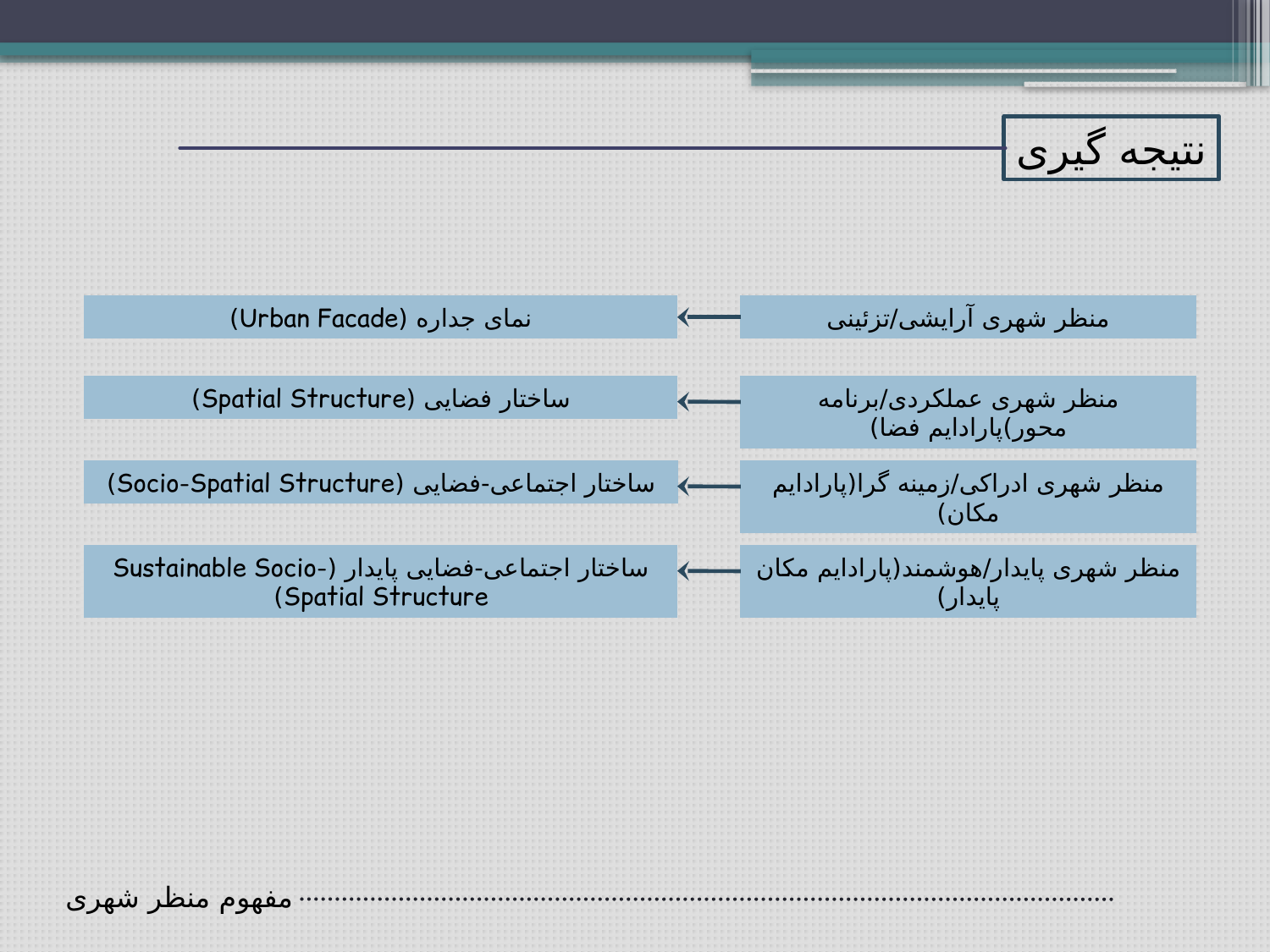

نتیجه گیری
نمای جداره (Urban Facade)
منظر شهری آرایشی/تزئینی
ساختار فضایی (Spatial Structure)
منظر شهری عملکردی/برنامه محور)پارادایم فضا)
ساختار اجتماعی-فضایی (Socio-Spatial Structure)
منظر شهری ادراکی/زمینه گرا(پارادایم مکان)
ساختار اجتماعی-فضایی پایدار (Sustainable Socio-Spatial Structure)
منظر شهری پایدار/هوشمند(پارادایم مکان پایدار)
مفهوم منظر شهری